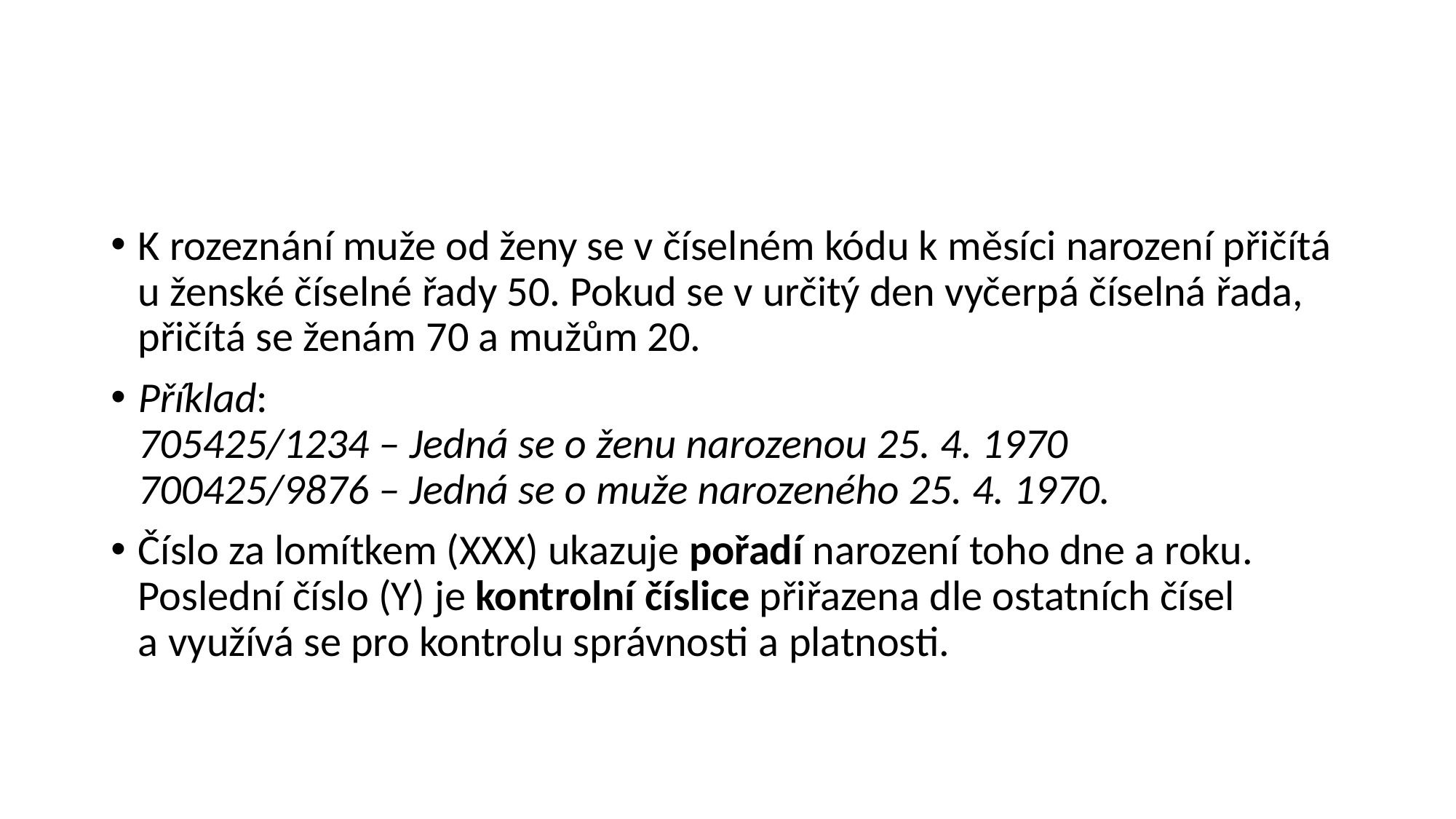

#
K rozeznání muže od ženy se v číselném kódu k měsíci narození přičítá u ženské číselné řady 50. Pokud se v určitý den vyčerpá číselná řada, přičítá se ženám 70 a mužům 20.
Příklad:
705425/1234 – Jedná se o ženu narozenou 25. 4. 1970
700425/9876 – Jedná se o muže narozeného 25. 4. 1970.
Číslo za lomítkem (XXX) ukazuje pořadí narození toho dne a roku. Poslední číslo (Y) je kontrolní číslice přiřazena dle ostatních čísel a využívá se pro kontrolu správnosti a platnosti.